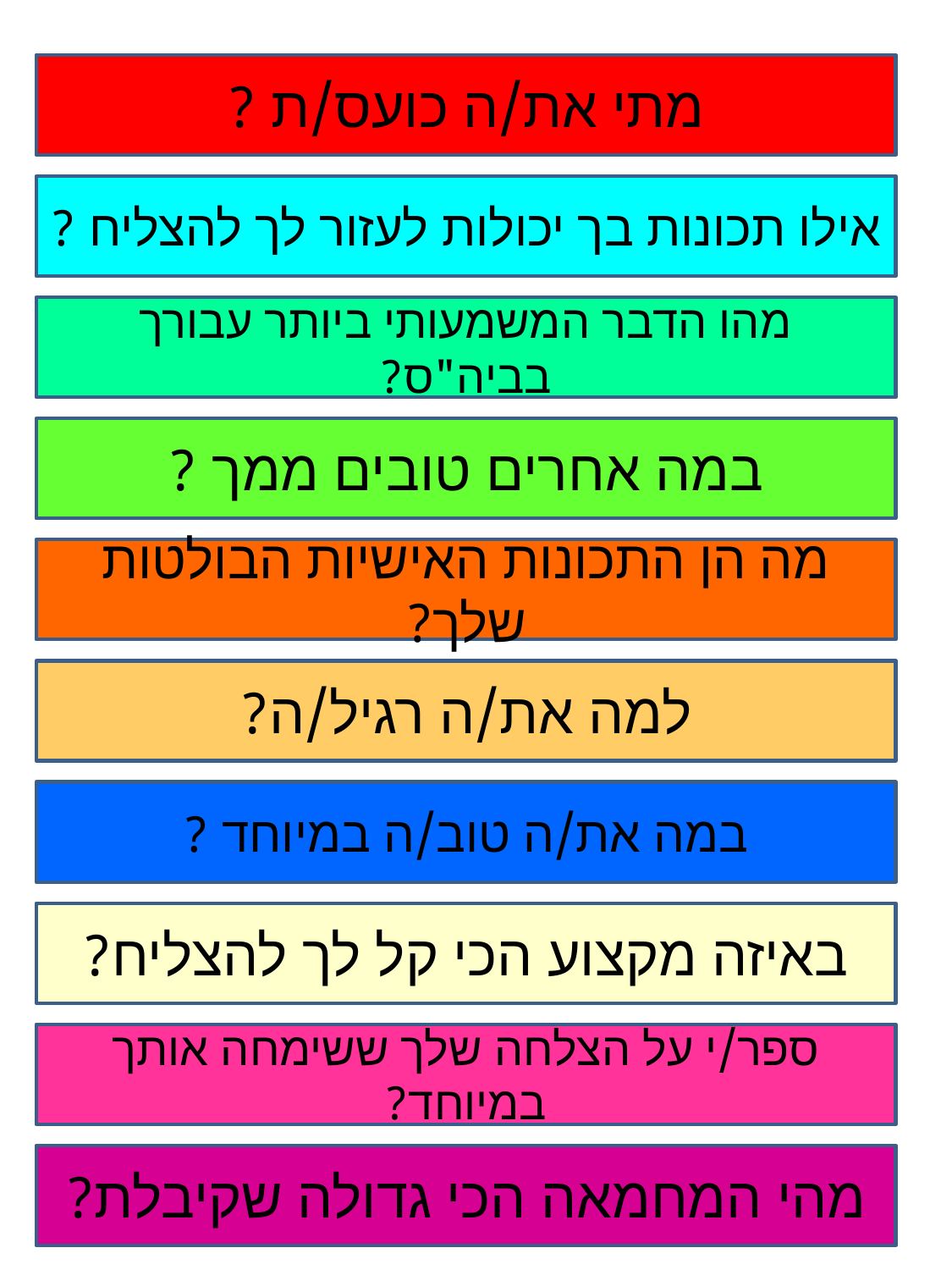

מתי את/ה כועס/ת ?

אילו תכונות בך יכולות לעזור לך להצליח ?
מהו הדבר המשמעותי ביותר עבורך בביה"ס?
במה אחרים טובים ממך ?
מה הן התכונות האישיות הבולטות שלך?
למה את/ה רגיל/ה?
במה את/ה טוב/ה במיוחד ?
באיזה מקצוע הכי קל לך להצליח?
ספר/י על הצלחה שלך ששימחה אותך במיוחד?
מהי המחמאה הכי גדולה שקיבלת?